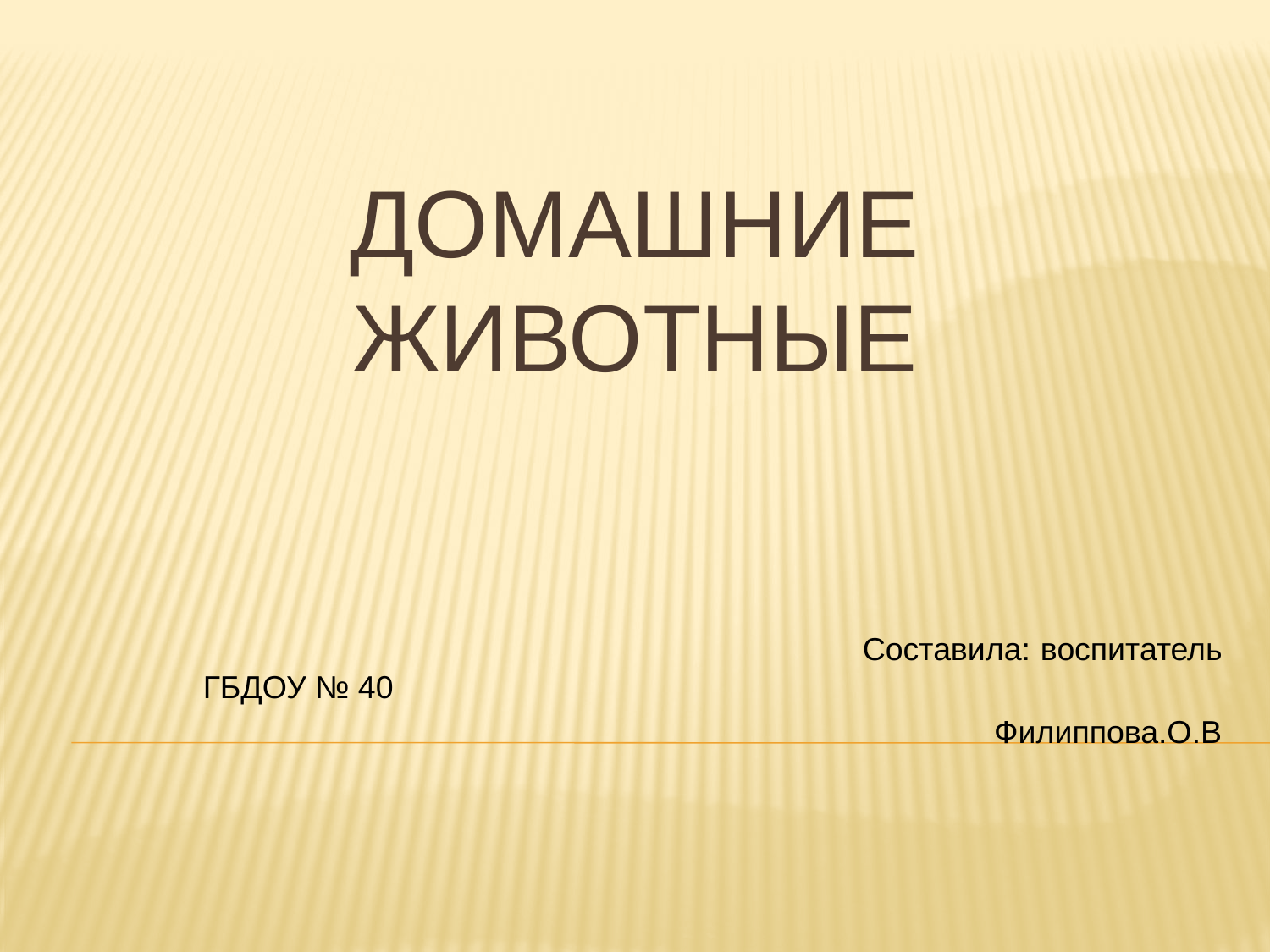

# Домашние животные
                                                                 Составила: воспитатель ГБДОУ № 40
                                                                                         Филиппова.О.В